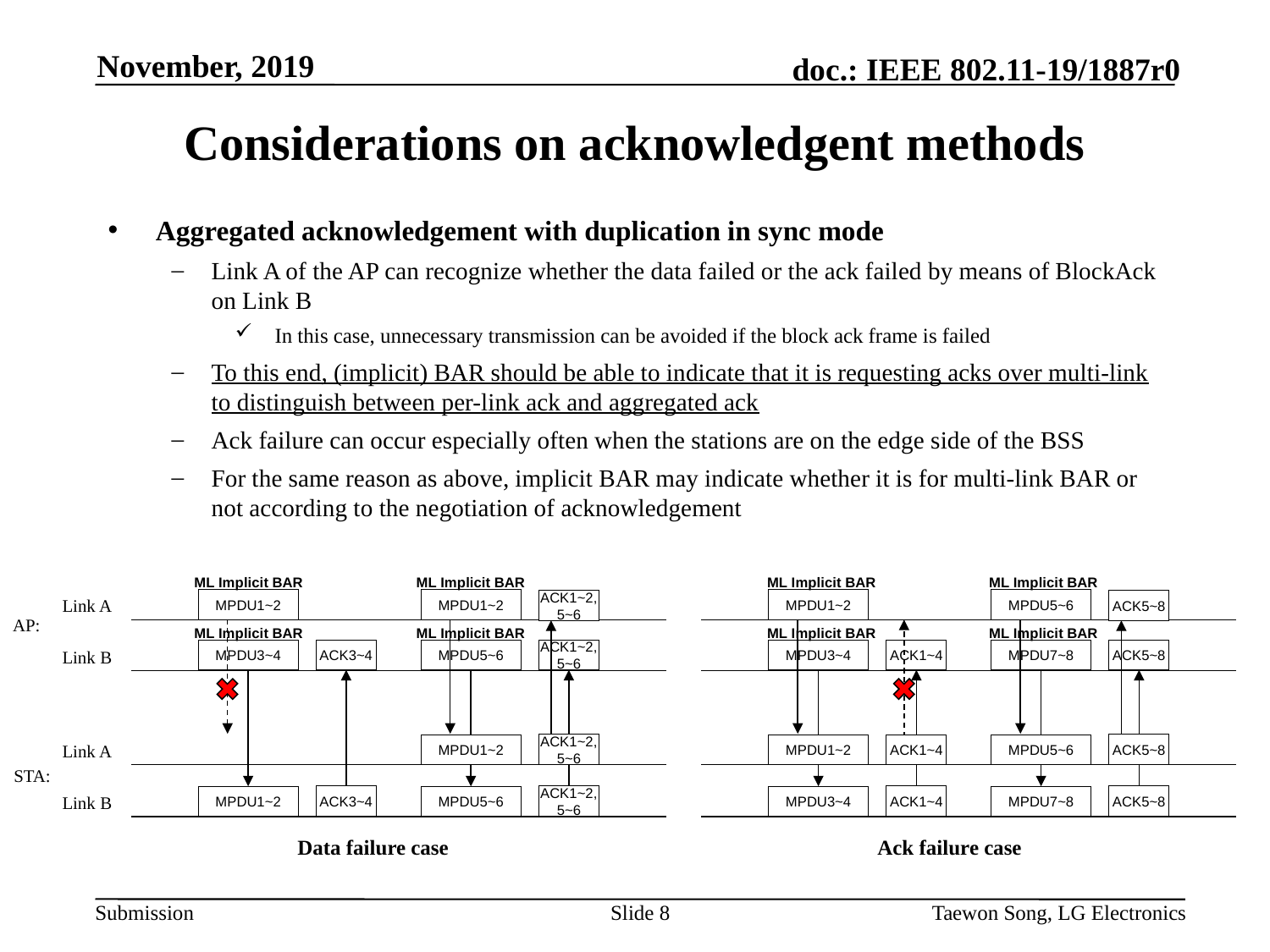

November, 2019
# Considerations on acknowledgent methods
Aggregated acknowledgement with duplication in sync mode
Link A of the AP can recognize whether the data failed or the ack failed by means of BlockAck on Link B
In this case, unnecessary transmission can be avoided if the block ack frame is failed
To this end, (implicit) BAR should be able to indicate that it is requesting acks over multi-link to distinguish between per-link ack and aggregated ack
Ack failure can occur especially often when the stations are on the edge side of the BSS
For the same reason as above, implicit BAR may indicate whether it is for multi-link BAR or not according to the negotiation of acknowledgement
ML Implicit BAR
ML Implicit BAR
ML Implicit BAR
ML Implicit BAR
Link A
MPDU1~2
MPDU1~2
MPDU1~2
MPDU5~6
ACK1~2,5~6
ACK5~8
AP:
ML Implicit BAR
ML Implicit BAR
ML Implicit BAR
ML Implicit BAR
Link B
MPDU3~4
ACK3~4
MPDU5~6
ACK1~2,5~6
MPDU3~4
ACK1~4
MPDU7~8
ACK5~8

Link A
ACK1~2,5~6
ACK5~8
ACK1~4
MPDU1~2
MPDU1~2
MPDU5~6
STA:
Link B
ACK3~4
ACK1~2,5~6
ACK1~4
ACK5~8
MPDU1~2
MPDU5~6
MPDU3~4
MPDU7~8
Data failure case
Ack failure case
Slide 8
Taewon Song, LG Electronics